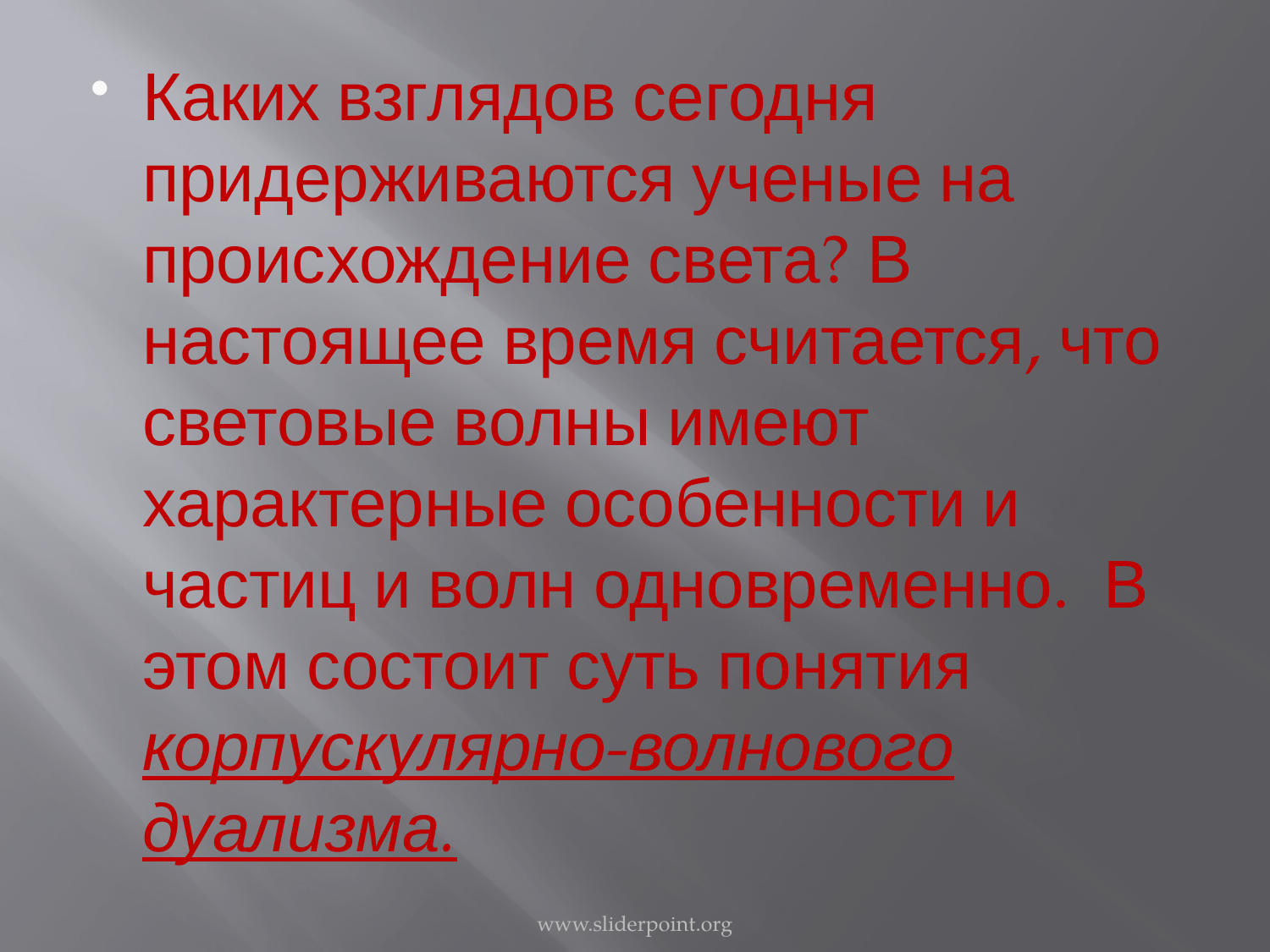

#
Каких взглядов сегодня придерживаются ученые на происхождение света? В настоящее время считается, что световые волны имеют характерные особенности и частиц и волн одновременно.  В этом состоит суть понятия корпускулярно-волнового дуализма.

www.sliderpoint.org